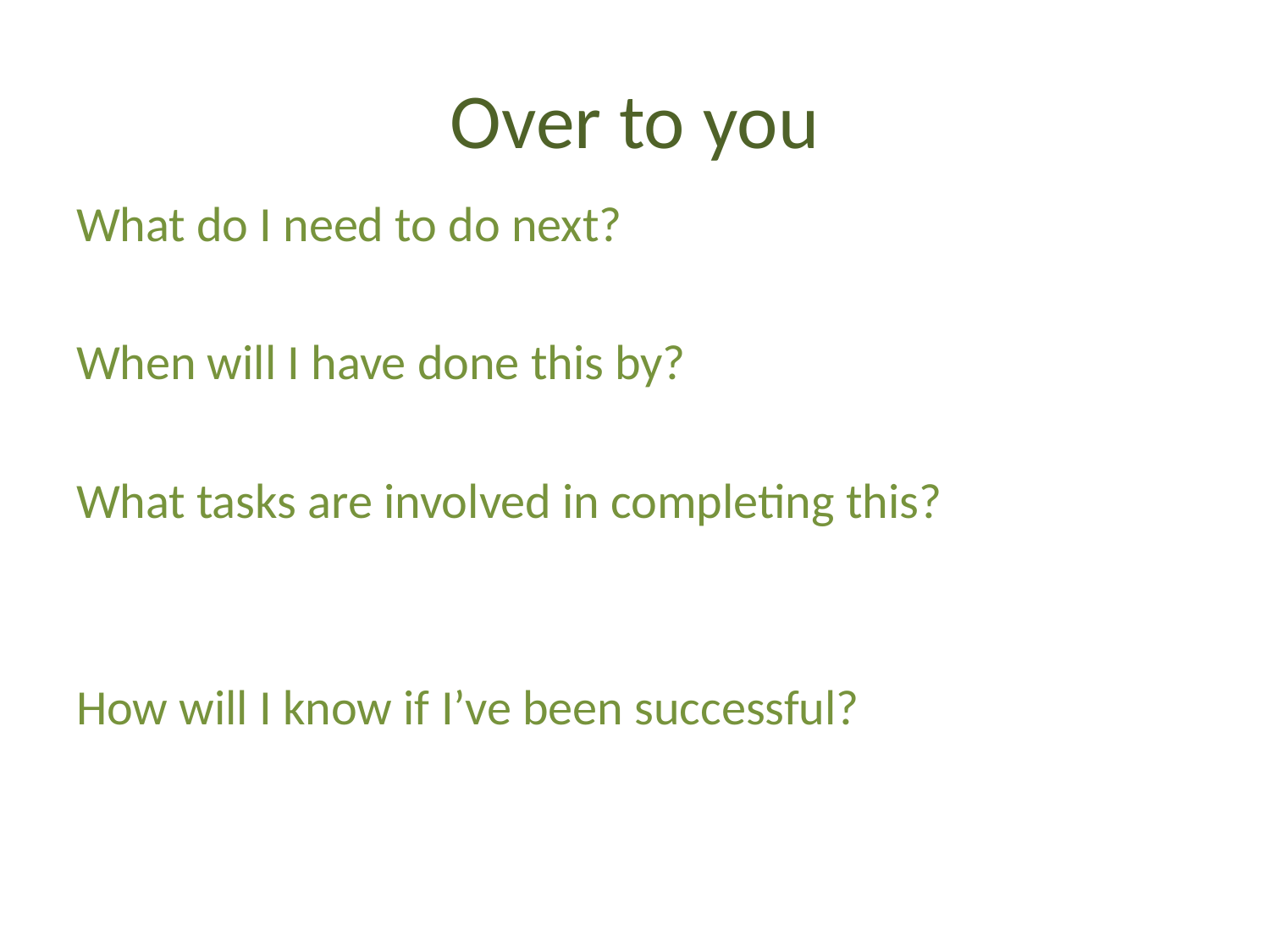

# Over to you
What do I need to do next?

When will I have done this by?

What tasks are involved in completing this?

How will I know if I’ve been successful?